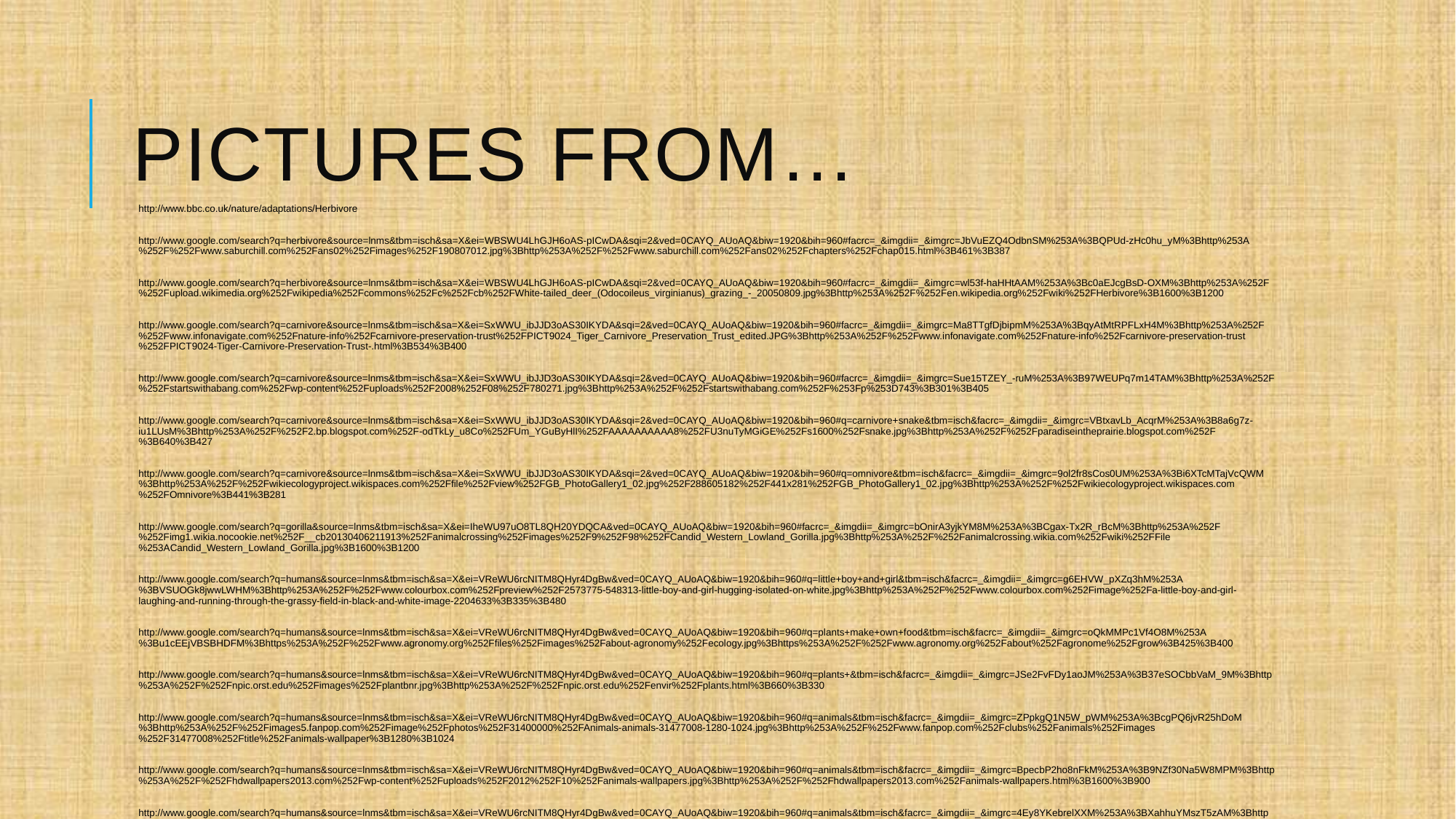

# Pictures from…
http://www.bbc.co.uk/nature/adaptations/Herbivore
http://www.google.com/search?q=herbivore&source=lnms&tbm=isch&sa=X&ei=WBSWU4LhGJH6oAS-pICwDA&sqi=2&ved=0CAYQ_AUoAQ&biw=1920&bih=960#facrc=_&imgdii=_&imgrc=JbVuEZQ4OdbnSM%253A%3BQPUd-zHc0hu_yM%3Bhttp%253A%252F%252Fwww.saburchill.com%252Fans02%252Fimages%252F190807012.jpg%3Bhttp%253A%252F%252Fwww.saburchill.com%252Fans02%252Fchapters%252Fchap015.html%3B461%3B387
http://www.google.com/search?q=herbivore&source=lnms&tbm=isch&sa=X&ei=WBSWU4LhGJH6oAS-pICwDA&sqi=2&ved=0CAYQ_AUoAQ&biw=1920&bih=960#facrc=_&imgdii=_&imgrc=wl53f-haHHtAAM%253A%3Bc0aEJcgBsD-OXM%3Bhttp%253A%252F%252Fupload.wikimedia.org%252Fwikipedia%252Fcommons%252Fc%252Fcb%252FWhite-tailed_deer_(Odocoileus_virginianus)_grazing_-_20050809.jpg%3Bhttp%253A%252F%252Fen.wikipedia.org%252Fwiki%252FHerbivore%3B1600%3B1200
http://www.google.com/search?q=carnivore&source=lnms&tbm=isch&sa=X&ei=SxWWU_ibJJD3oAS30IKYDA&sqi=2&ved=0CAYQ_AUoAQ&biw=1920&bih=960#facrc=_&imgdii=_&imgrc=Ma8TTgfDjbipmM%253A%3BqyAtMtRPFLxH4M%3Bhttp%253A%252F%252Fwww.infonavigate.com%252Fnature-info%252Fcarnivore-preservation-trust%252FPICT9024_Tiger_Carnivore_Preservation_Trust_edited.JPG%3Bhttp%253A%252F%252Fwww.infonavigate.com%252Fnature-info%252Fcarnivore-preservation-trust%252FPICT9024-Tiger-Carnivore-Preservation-Trust-.html%3B534%3B400
http://www.google.com/search?q=carnivore&source=lnms&tbm=isch&sa=X&ei=SxWWU_ibJJD3oAS30IKYDA&sqi=2&ved=0CAYQ_AUoAQ&biw=1920&bih=960#facrc=_&imgdii=_&imgrc=Sue15TZEY_-ruM%253A%3B97WEUPq7m14TAM%3Bhttp%253A%252F%252Fstartswithabang.com%252Fwp-content%252Fuploads%252F2008%252F08%252F780271.jpg%3Bhttp%253A%252F%252Fstartswithabang.com%252F%253Fp%253D743%3B301%3B405
http://www.google.com/search?q=carnivore&source=lnms&tbm=isch&sa=X&ei=SxWWU_ibJJD3oAS30IKYDA&sqi=2&ved=0CAYQ_AUoAQ&biw=1920&bih=960#q=carnivore+snake&tbm=isch&facrc=_&imgdii=_&imgrc=VBtxavLb_AcqrM%253A%3B8a6g7z-iu1LUsM%3Bhttp%253A%252F%252F2.bp.blogspot.com%252F-odTkLy_u8Co%252FUm_YGuByHlI%252FAAAAAAAAAA8%252FU3nuTyMGiGE%252Fs1600%252Fsnake.jpg%3Bhttp%253A%252F%252Fparadiseintheprairie.blogspot.com%252F%3B640%3B427
http://www.google.com/search?q=carnivore&source=lnms&tbm=isch&sa=X&ei=SxWWU_ibJJD3oAS30IKYDA&sqi=2&ved=0CAYQ_AUoAQ&biw=1920&bih=960#q=omnivore&tbm=isch&facrc=_&imgdii=_&imgrc=9ol2fr8sCos0UM%253A%3Bi6XTcMTajVcQWM%3Bhttp%253A%252F%252Fwikiecologyproject.wikispaces.com%252Ffile%252Fview%252FGB_PhotoGallery1_02.jpg%252F288605182%252F441x281%252FGB_PhotoGallery1_02.jpg%3Bhttp%253A%252F%252Fwikiecologyproject.wikispaces.com%252FOmnivore%3B441%3B281
http://www.google.com/search?q=gorilla&source=lnms&tbm=isch&sa=X&ei=IheWU97uO8TL8QH20YDQCA&ved=0CAYQ_AUoAQ&biw=1920&bih=960#facrc=_&imgdii=_&imgrc=bOnirA3yjkYM8M%253A%3BCgax-Tx2R_rBcM%3Bhttp%253A%252F%252Fimg1.wikia.nocookie.net%252F__cb20130406211913%252Fanimalcrossing%252Fimages%252F9%252F98%252FCandid_Western_Lowland_Gorilla.jpg%3Bhttp%253A%252F%252Fanimalcrossing.wikia.com%252Fwiki%252FFile%253ACandid_Western_Lowland_Gorilla.jpg%3B1600%3B1200
http://www.google.com/search?q=humans&source=lnms&tbm=isch&sa=X&ei=VReWU6rcNITM8QHyr4DgBw&ved=0CAYQ_AUoAQ&biw=1920&bih=960#q=little+boy+and+girl&tbm=isch&facrc=_&imgdii=_&imgrc=g6EHVW_pXZq3hM%253A%3BVSUOGk8jwwLWHM%3Bhttp%253A%252F%252Fwww.colourbox.com%252Fpreview%252F2573775-548313-little-boy-and-girl-hugging-isolated-on-white.jpg%3Bhttp%253A%252F%252Fwww.colourbox.com%252Fimage%252Fa-little-boy-and-girl-laughing-and-running-through-the-grassy-field-in-black-and-white-image-2204633%3B335%3B480
http://www.google.com/search?q=humans&source=lnms&tbm=isch&sa=X&ei=VReWU6rcNITM8QHyr4DgBw&ved=0CAYQ_AUoAQ&biw=1920&bih=960#q=plants+make+own+food&tbm=isch&facrc=_&imgdii=_&imgrc=oQkMMPc1Vf4O8M%253A%3Bu1cEEjVBSBHDFM%3Bhttps%253A%252F%252Fwww.agronomy.org%252Ffiles%252Fimages%252Fabout-agronomy%252Fecology.jpg%3Bhttps%253A%252F%252Fwww.agronomy.org%252Fabout%252Fagronome%252Fgrow%3B425%3B400
http://www.google.com/search?q=humans&source=lnms&tbm=isch&sa=X&ei=VReWU6rcNITM8QHyr4DgBw&ved=0CAYQ_AUoAQ&biw=1920&bih=960#q=plants+&tbm=isch&facrc=_&imgdii=_&imgrc=JSe2FvFDy1aoJM%253A%3B37eSOCbbVaM_9M%3Bhttp%253A%252F%252Fnpic.orst.edu%252Fimages%252Fplantbnr.jpg%3Bhttp%253A%252F%252Fnpic.orst.edu%252Fenvir%252Fplants.html%3B660%3B330
http://www.google.com/search?q=humans&source=lnms&tbm=isch&sa=X&ei=VReWU6rcNITM8QHyr4DgBw&ved=0CAYQ_AUoAQ&biw=1920&bih=960#q=animals&tbm=isch&facrc=_&imgdii=_&imgrc=ZPpkgQ1N5W_pWM%253A%3BcgPQ6jvR25hDoM%3Bhttp%253A%252F%252Fimages5.fanpop.com%252Fimage%252Fphotos%252F31400000%252FAnimals-animals-31477008-1280-1024.jpg%3Bhttp%253A%252F%252Fwww.fanpop.com%252Fclubs%252Fanimals%252Fimages%252F31477008%252Ftitle%252Fanimals-wallpaper%3B1280%3B1024
http://www.google.com/search?q=humans&source=lnms&tbm=isch&sa=X&ei=VReWU6rcNITM8QHyr4DgBw&ved=0CAYQ_AUoAQ&biw=1920&bih=960#q=animals&tbm=isch&facrc=_&imgdii=_&imgrc=BpecbP2ho8nFkM%253A%3B9NZf30Na5W8MPM%3Bhttp%253A%252F%252Fhdwallpapers2013.com%252Fwp-content%252Fuploads%252F2012%252F10%252Fanimals-wallpapers.jpg%3Bhttp%253A%252F%252Fhdwallpapers2013.com%252Fanimals-wallpapers.html%3B1600%3B900
http://www.google.com/search?q=humans&source=lnms&tbm=isch&sa=X&ei=VReWU6rcNITM8QHyr4DgBw&ved=0CAYQ_AUoAQ&biw=1920&bih=960#q=animals&tbm=isch&facrc=_&imgdii=_&imgrc=4Ey8YKebrelXXM%253A%3BXahhuYMszT5zAM%3Bhttp%253A%252F%252Fwallpoper.com%252Fimages%252F00%252F42%252F93%252F33%252F4-emperor-penguins-wallpaper-penguins-animals_00429333.jpg%3Bhttp%253A%252F%252Fwallpoper.com%252Fwallpaper%252Fanimals-insects-428598%3B1680%3B1050